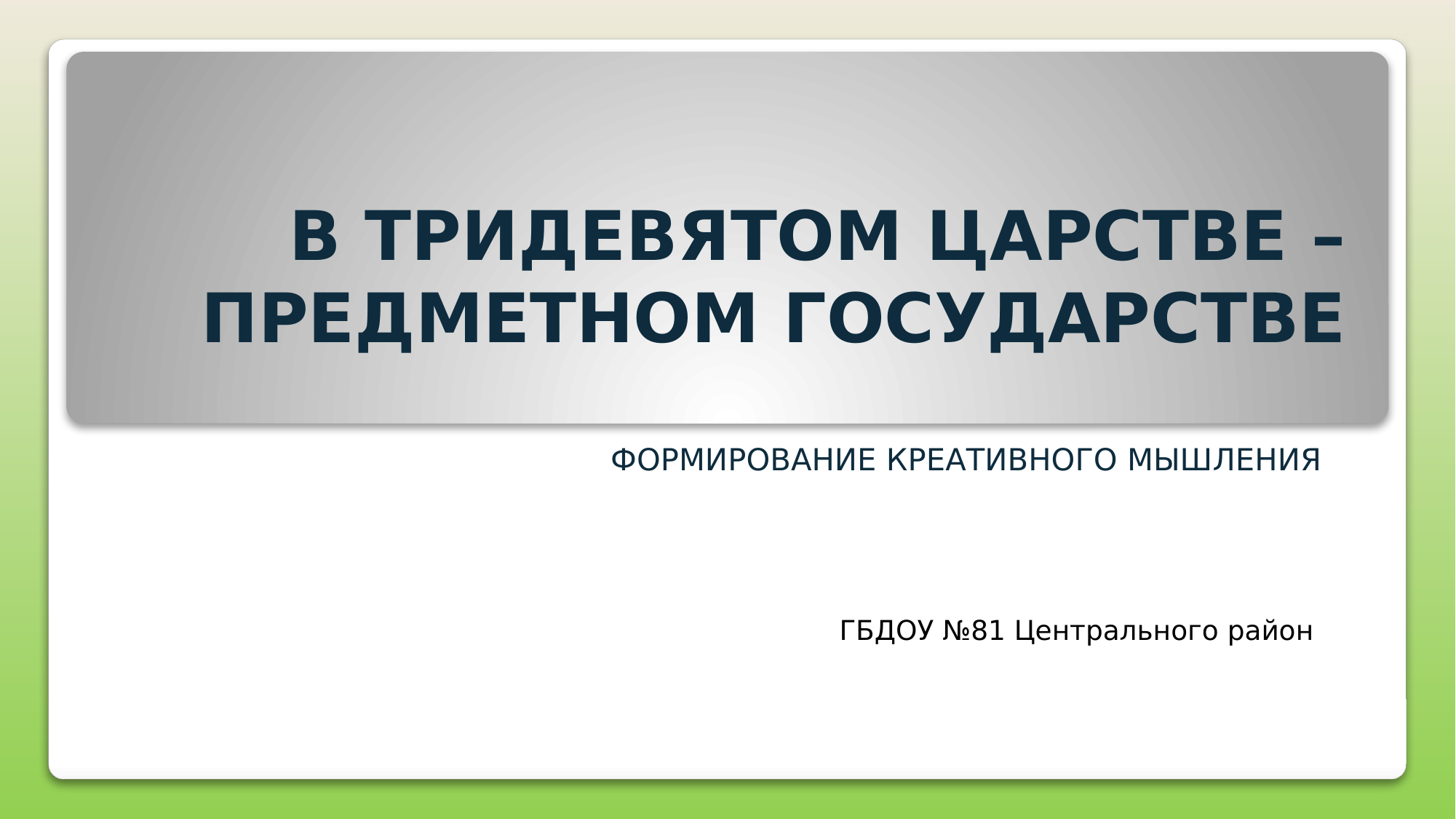

# В ТРИДЕВЯТОМ ЦАРСТВЕ – ПРЕДМЕТНОМ ГОСУДАРСТВЕ
ФОРМИРОВАНИЕ КРЕАТИВНОГО МЫШЛЕНИЯ
ГБДОУ №81 Центрального район